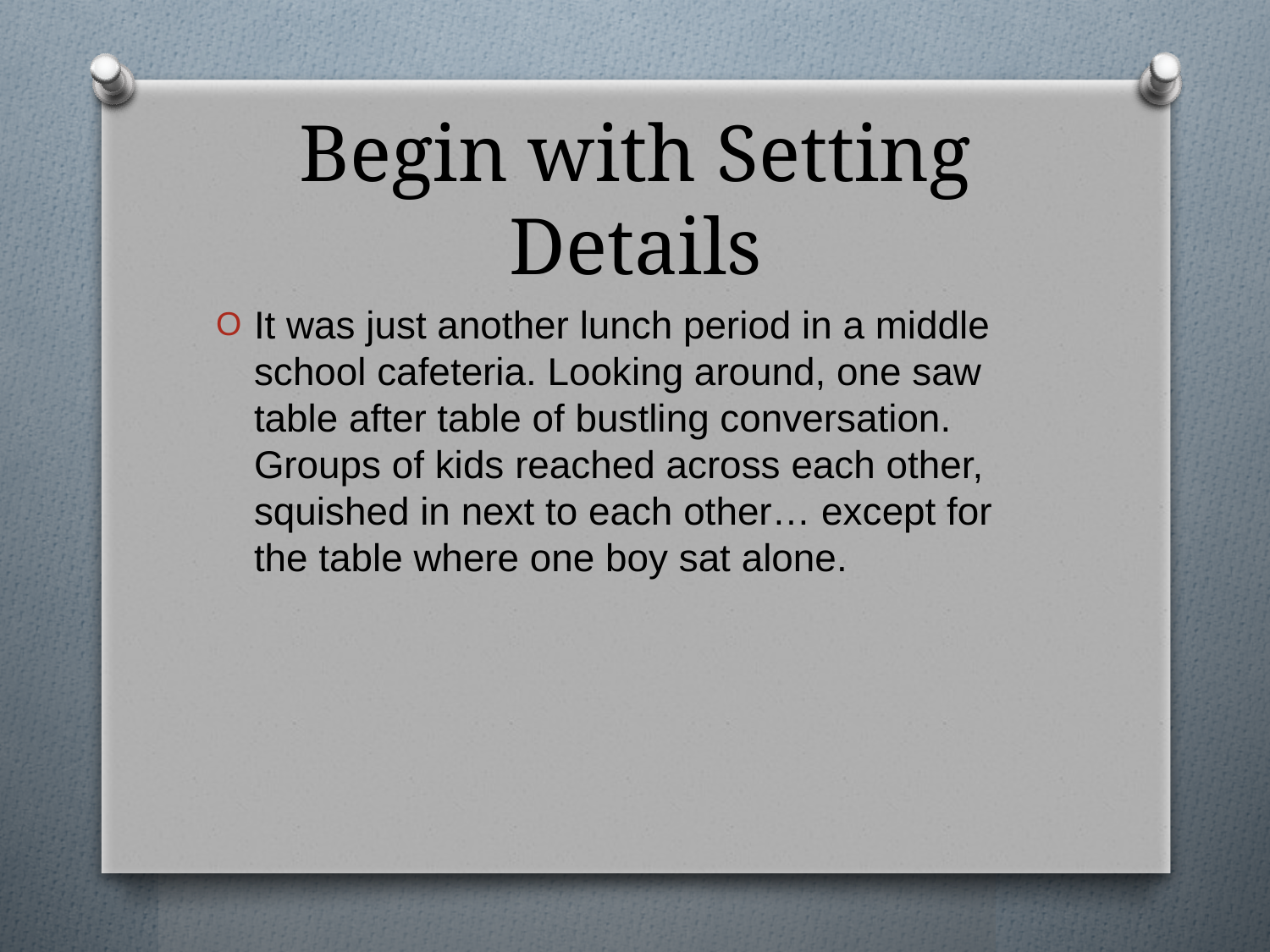

# Begin with Setting Details
It was just another lunch period in a middle school cafeteria. Looking around, one saw table after table of bustling conversation. Groups of kids reached across each other, squished in next to each other… except for the table where one boy sat alone.